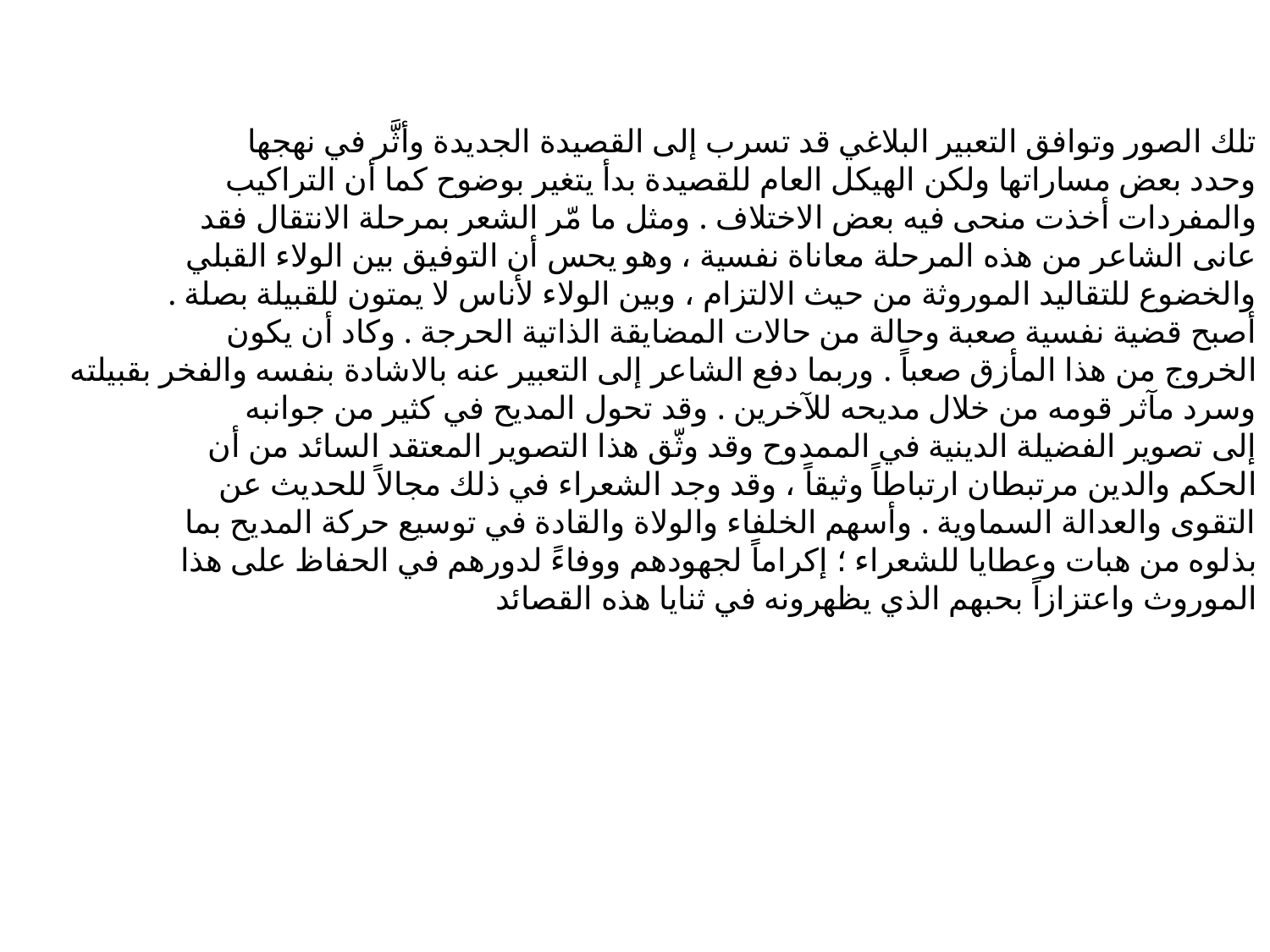

تلك الصور وتوافق التعبير البلاغي قد تسرب إلى القصيدة الجديدة وأثَّر في نهجها
وحدد بعض مساراتها ولكن الهيكل العام للقصيدة بدأ يتغير بوضوح كما أن التراكيب
والمفردات أخذت منحى فيه بعض الاختلاف . ومثل ما مّر الشعر بمرحلة الانتقال فقد
عانى الشاعر من هذه المرحلة معاناة نفسية ، وهو يحس أن التوفيق بين الولاء القبلي
والخضوع للتقاليد الموروثة من حيث الالتزام ، وبين الولاء لأناس لا يمتون للقبيلة بصلة .
أصبح قضية نفسية صعبة وحالة من حالات المضايقة الذاتية الحرجة . وكاد أن يكون
الخروج من هذا المأزق صعباً . وربما دفع الشاعر إلى التعبير عنه بالاشادة بنفسه والفخر بقبيلته وسرد مآثر قومه من خلال مديحه للآخرين . وقد تحول المديح في كثير من جوانبه
إلى تصوير الفضيلة الدينية في الممدوح وقد وثّق هذا التصوير المعتقد السائد من أن
الحكم والدين مرتبطان ارتباطاً وثيقاً ، وقد وجد الشعراء في ذلك مجالاً للحديث عن
التقوى والعدالة السماوية . وأسهم الخلفاء والولاة والقادة في توسيع حركة المديح بما
بذلوه من هبات وعطايا للشعراء ؛ إكراماً لجهودهم ووفاءً لدورهم في الحفاظ على هذا
الموروث واعتزازاً بحبهم الذي يظهرونه في ثنايا هذه القصائد